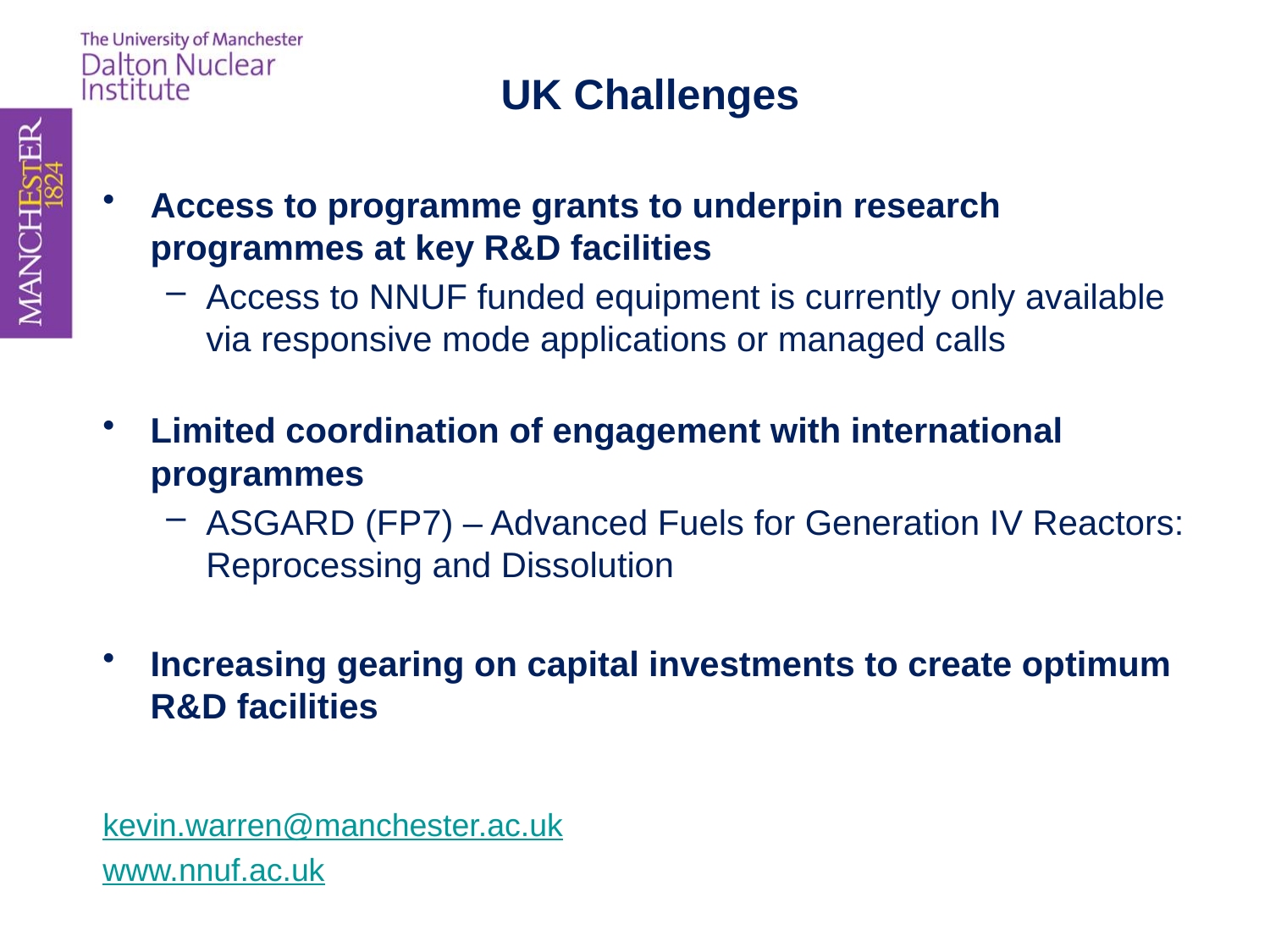

# UK Challenges
Access to programme grants to underpin research programmes at key R&D facilities
Access to NNUF funded equipment is currently only available via responsive mode applications or managed calls
Limited coordination of engagement with international programmes
ASGARD (FP7) – Advanced Fuels for Generation IV Reactors: Reprocessing and Dissolution

Increasing gearing on capital investments to create optimum R&D facilities

kevin.warren@manchester.ac.uk
www.nnuf.ac.uk

5MV Ion Beam Accelerator